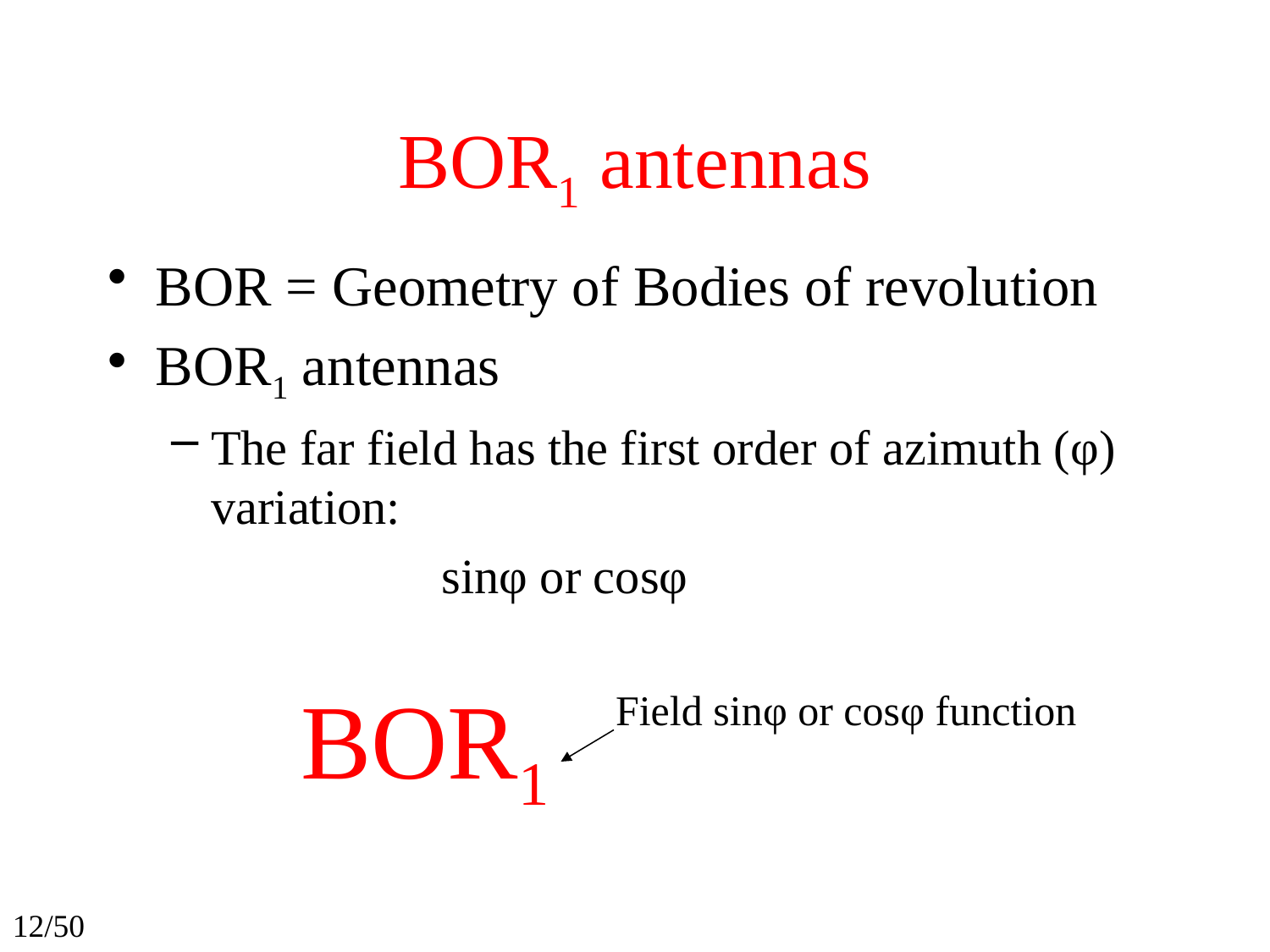

# BOR1 antennas
BOR = Geometry of Bodies of revolution
BOR1 antennas
The far field has the first order of azimuth (φ) variation:
                      sinφ or cosφ

BOR1
Field sinφ or cosφ function